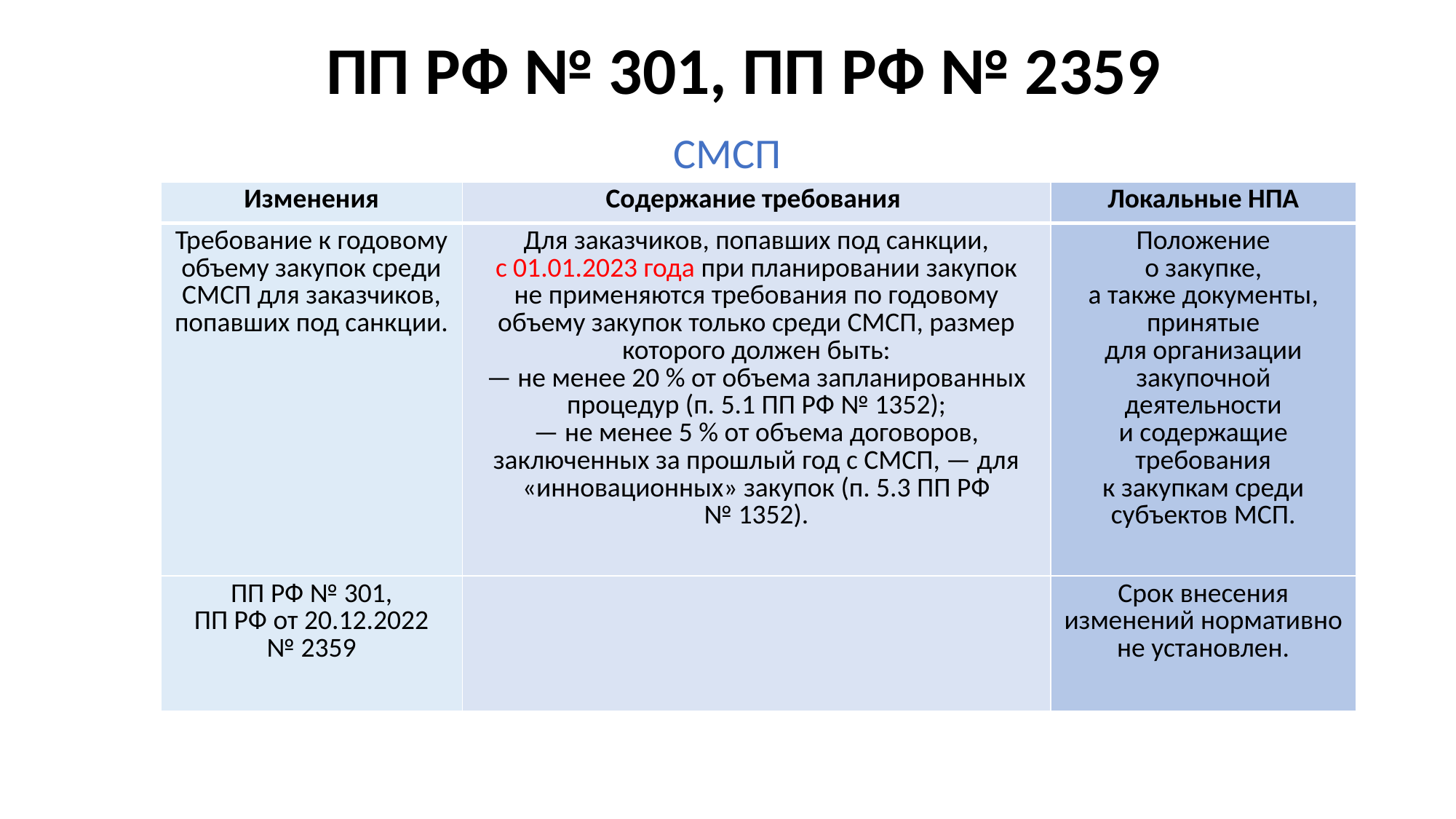

# ПП РФ № 301, ПП РФ № 2359
СМСП

| Изменения | Содержание требования | Локальные НПА |
| --- | --- | --- |
| Требование к годовому объему закупок среди СМСП для заказчиков, попавших под санкции. | Для заказчиков, попавших под санкции, с 01.01.2023 года при планировании закупок не применяются требования по годовому объему закупок только среди СМСП, размер которого должен быть: — не менее 20 % от объема запланированных процедур (п. 5.1 ПП РФ № 1352); — не менее 5 % от объема договоров, заключенных за прошлый год с СМСП, — для «инновационных» закупок (п. 5.3 ПП РФ № 1352). | Положение о закупке, а также документы, принятые для организации закупочной деятельности и содержащие требования к закупкам среди субъектов МСП. |
| ПП РФ № 301, ПП РФ от 20.12.2022 № 2359 |  | Срок внесения изменений нормативно не установлен. |